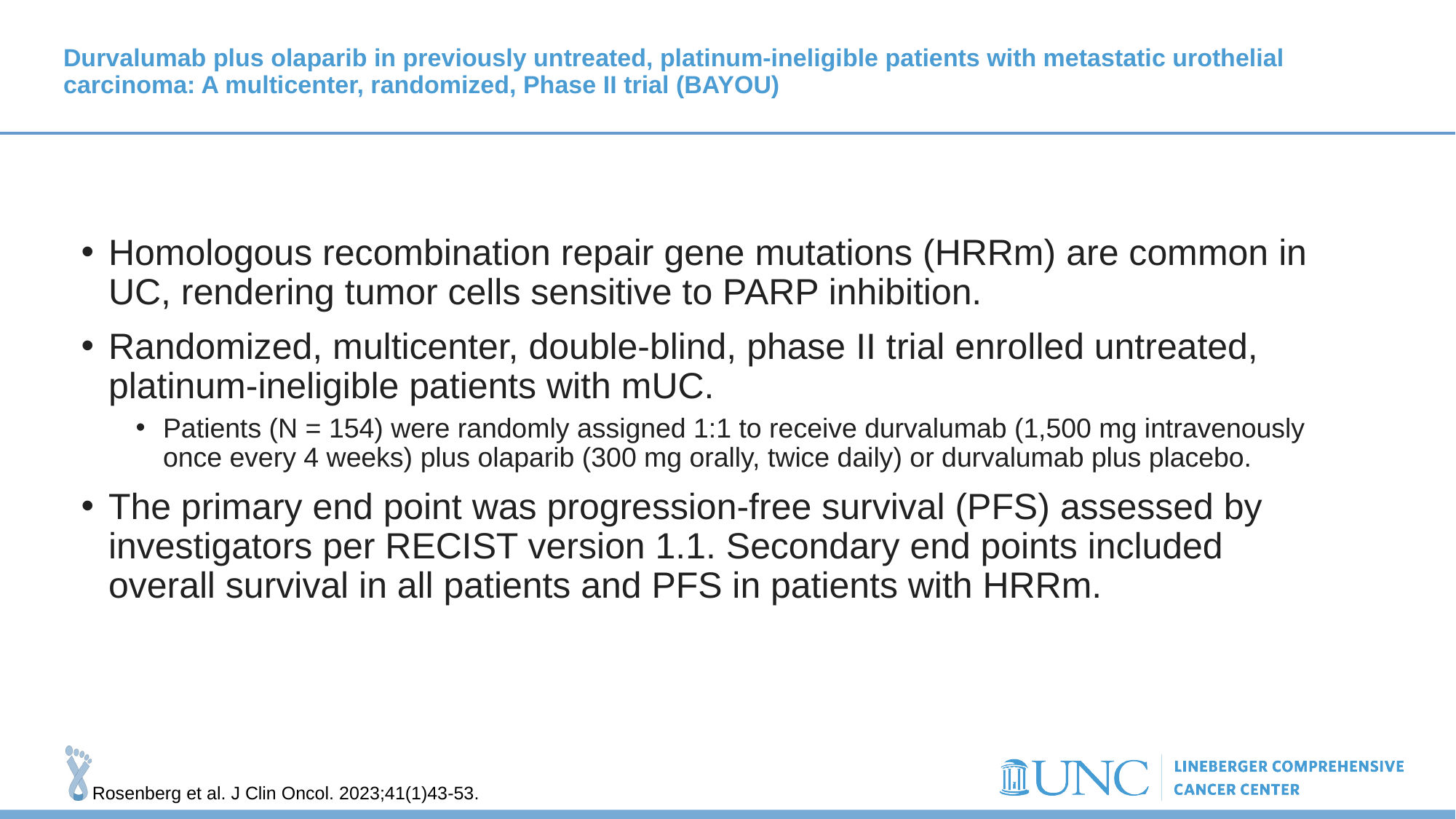

# Durvalumab plus olaparib in previously untreated, platinum-ineligible patients with metastatic urothelial carcinoma: A multicenter, randomized, Phase II trial (BAYOU)

Homologous recombination repair gene mutations (HRRm) are common in UC, rendering tumor cells sensitive to PARP inhibition.
Randomized, multicenter, double-blind, phase II trial enrolled untreated, platinum-ineligible patients with mUC.
Patients (N = 154) were randomly assigned 1:1 to receive durvalumab (1,500 mg intravenously once every 4 weeks) plus olaparib (300 mg orally, twice daily) or durvalumab plus placebo.
The primary end point was progression-free survival (PFS) assessed by investigators per RECIST version 1.1. Secondary end points included overall survival in all patients and PFS in patients with HRRm.

Rosenberg et al. J Clin Oncol. 2023;41(1)43-53.